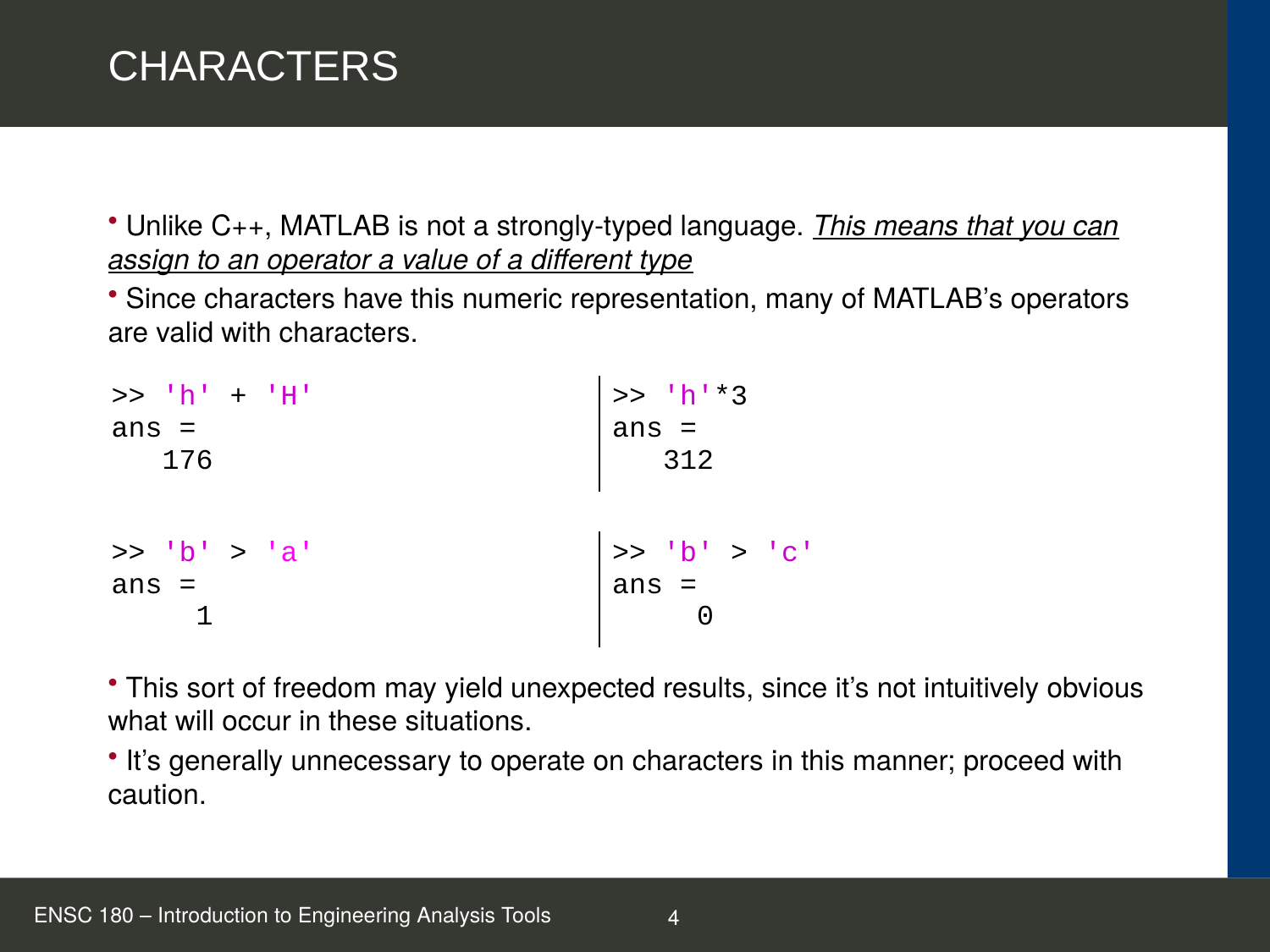

# CHARACTERS
 Unlike C++, MATLAB is not a strongly-typed language. This means that you can assign to an operator a value of a different type
 Since characters have this numeric representation, many of MATLAB’s operators are valid with characters.

 This sort of freedom may yield unexpected results, since it’s not intuitively obvious what will occur in these situations.
 It’s generally unnecessary to operate on characters in this manner; proceed with caution.
| >> 'h' + 'H' ans = 176 | >> 'h'\*3 ans = 312 |
| --- | --- |
| >> 'b' > 'a' ans = 1 | >> 'b' > 'c' ans = 0 |
| --- | --- |
ENSC 180 – Introduction to Engineering Analysis Tools